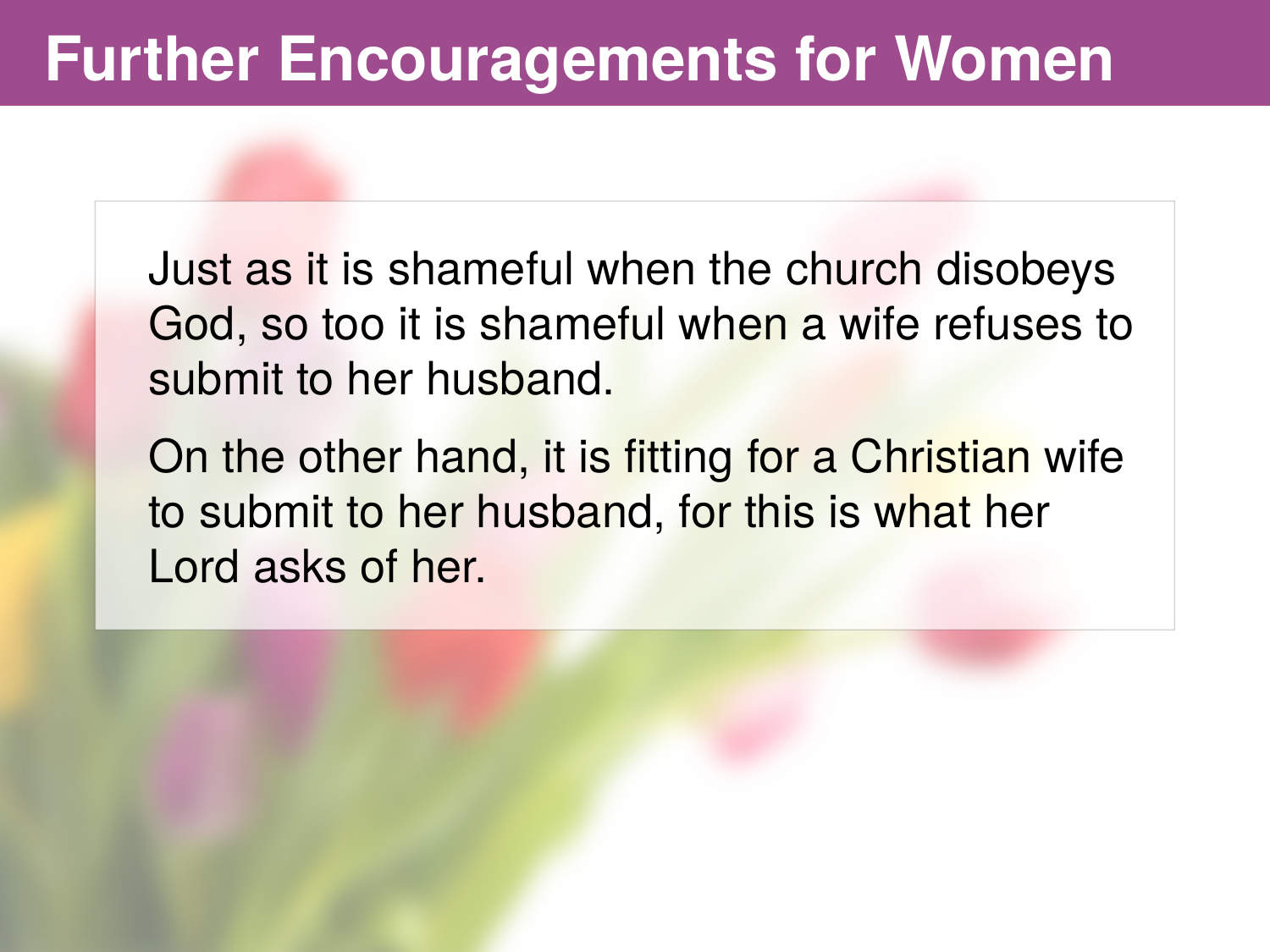

Further Encouragements for Women
Just as it is shameful when the church disobeys God, so too it is shameful when a wife refuses to submit to her husband.
On the other hand, it is fitting for a Christian wife to submit to her husband, for this is what her Lord asks of her.